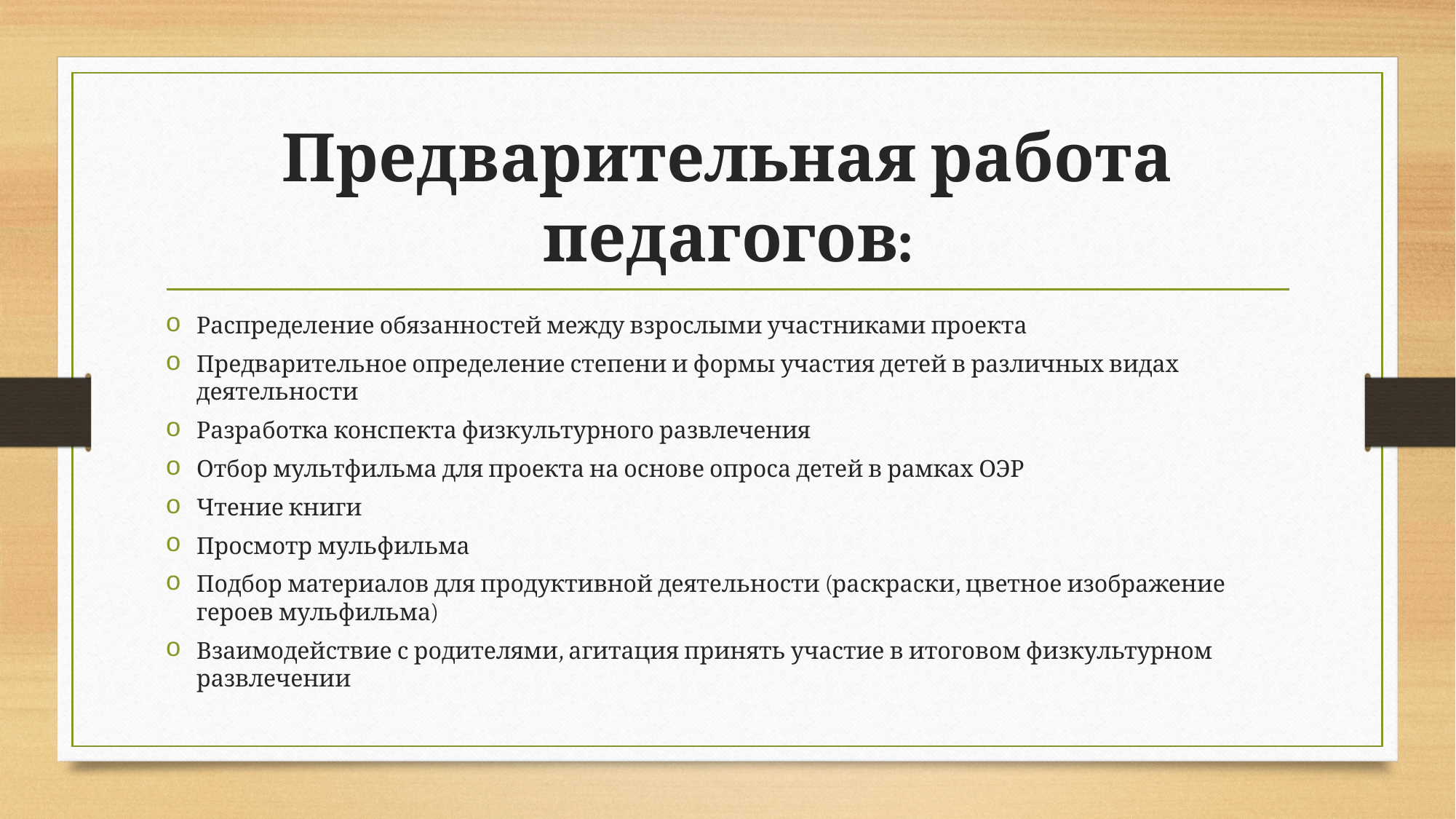

# Предварительная работа педагогов:
Распределение обязанностей между взрослыми участниками проекта
Предварительное определение степени и формы участия детей в различных видах деятельности
Разработка конспекта физкультурного развлечения
Отбор мультфильма для проекта на основе опроса детей в рамках ОЭР
Чтение книги
Просмотр мульфильма
Подбор материалов для продуктивной деятельности (раскраски, цветное изображение героев мульфильма)
Взаимодействие с родителями, агитация принять участие в итоговом физкультурном развлечении